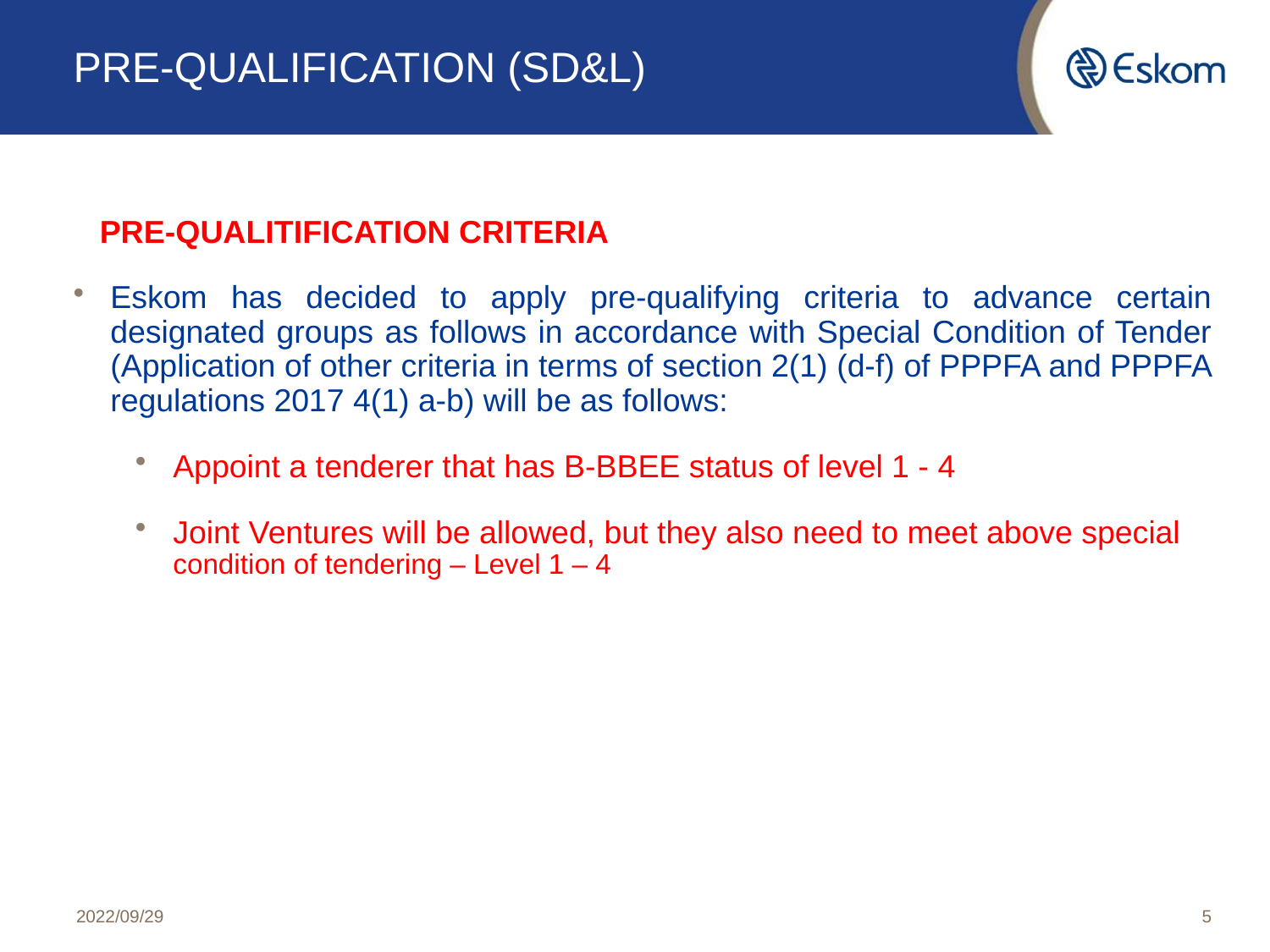

# PRE-QUALIFICATION (SD&L)
PRE-QUALITIFICATION CRITERIA
Eskom has decided to apply pre-qualifying criteria to advance certain designated groups as follows in accordance with Special Condition of Tender (Application of other criteria in terms of section 2(1) (d-f) of PPPFA and PPPFA regulations 2017 4(1) a-b) will be as follows:
Appoint a tenderer that has B-BBEE status of level 1 - 4
Joint Ventures will be allowed, but they also need to meet above special condition of tendering – Level 1 – 4

2022/09/29
5